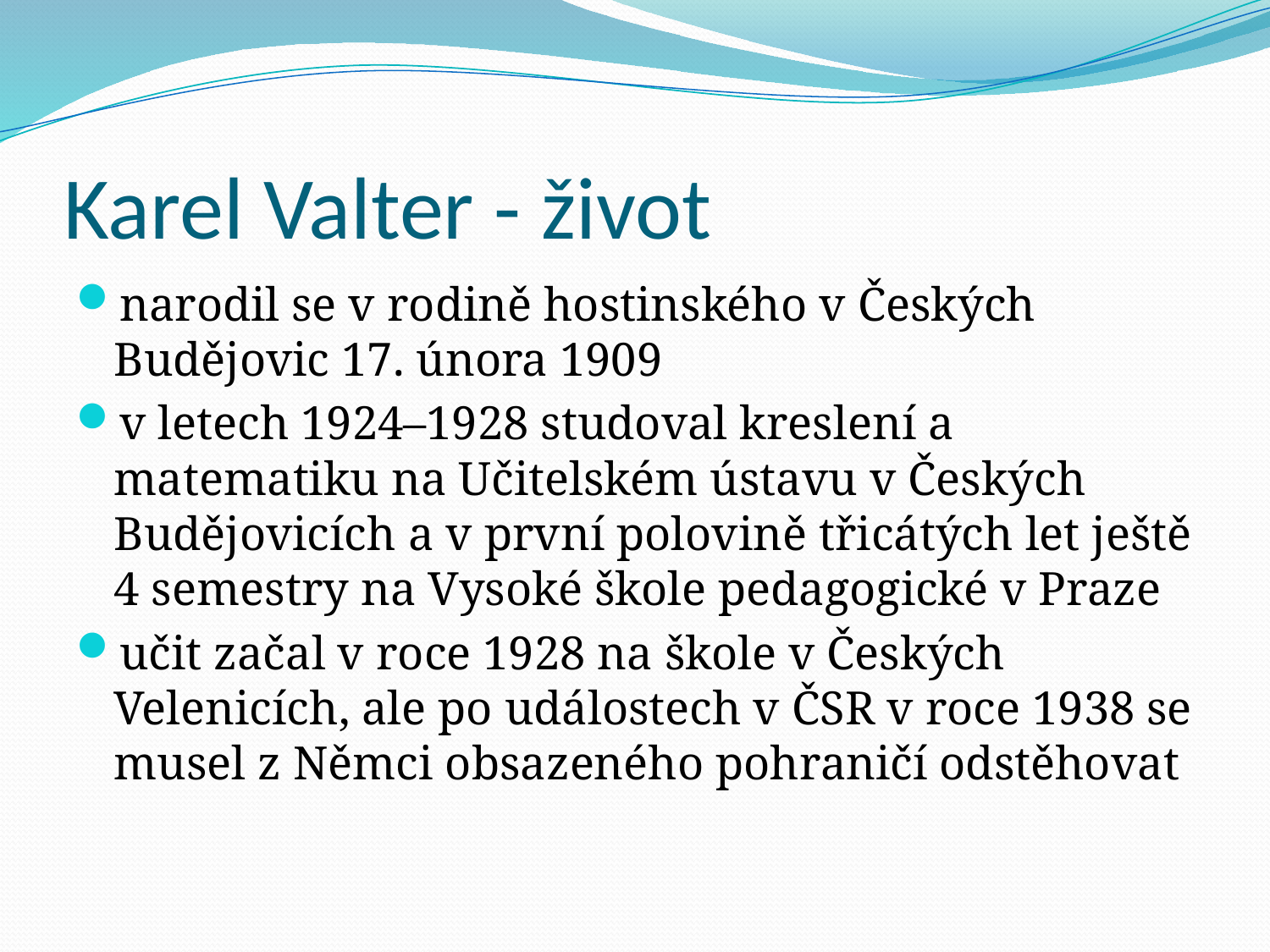

# Karel Valter - život
narodil se v rodině hostinského v Českých Budějovic 17. února 1909
v letech 1924–1928 studoval kreslení a matematiku na Učitelském ústavu v Českých Budějovicích a v první polovině třicátých let ještě 4 semestry na Vysoké škole pedagogické v Praze
učit začal v roce 1928 na škole v Českých Velenicích, ale po událostech v ČSR v roce 1938 se musel z Němci obsazeného pohraničí odstěhovat